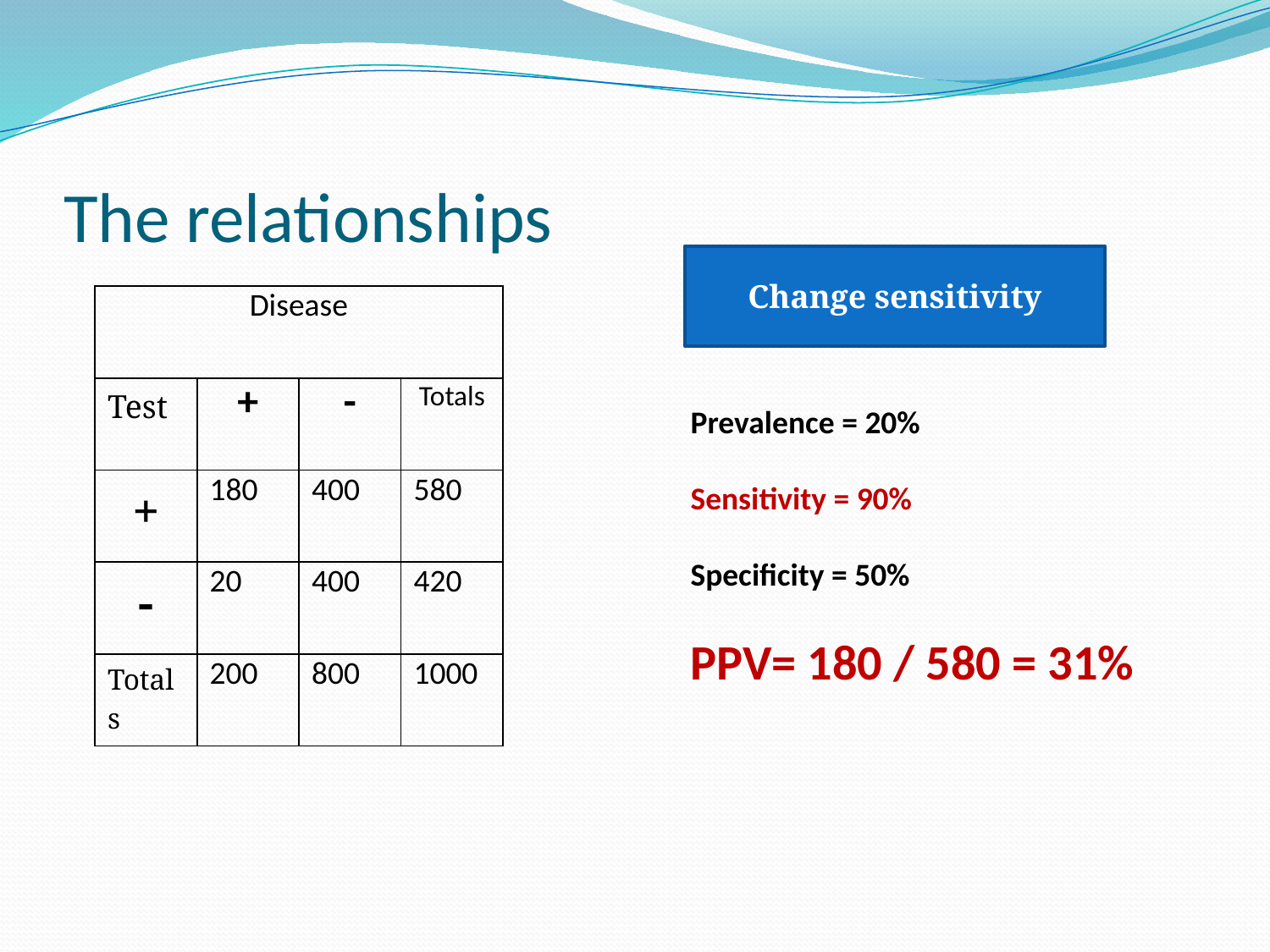

# The relationships
Change sensitivity
| Disease |  |  |  |
| --- | --- | --- | --- |
| Test | + | - | Totals |
| + | 180 | 400 | 580 |
| - | 20 | 400 | 420 |
| Totals | 200 | 800 | 1000 |
Prevalence = 20%

Sensitivity = 90%

Specificity = 50%

PPV= 180 / 580 = 31%